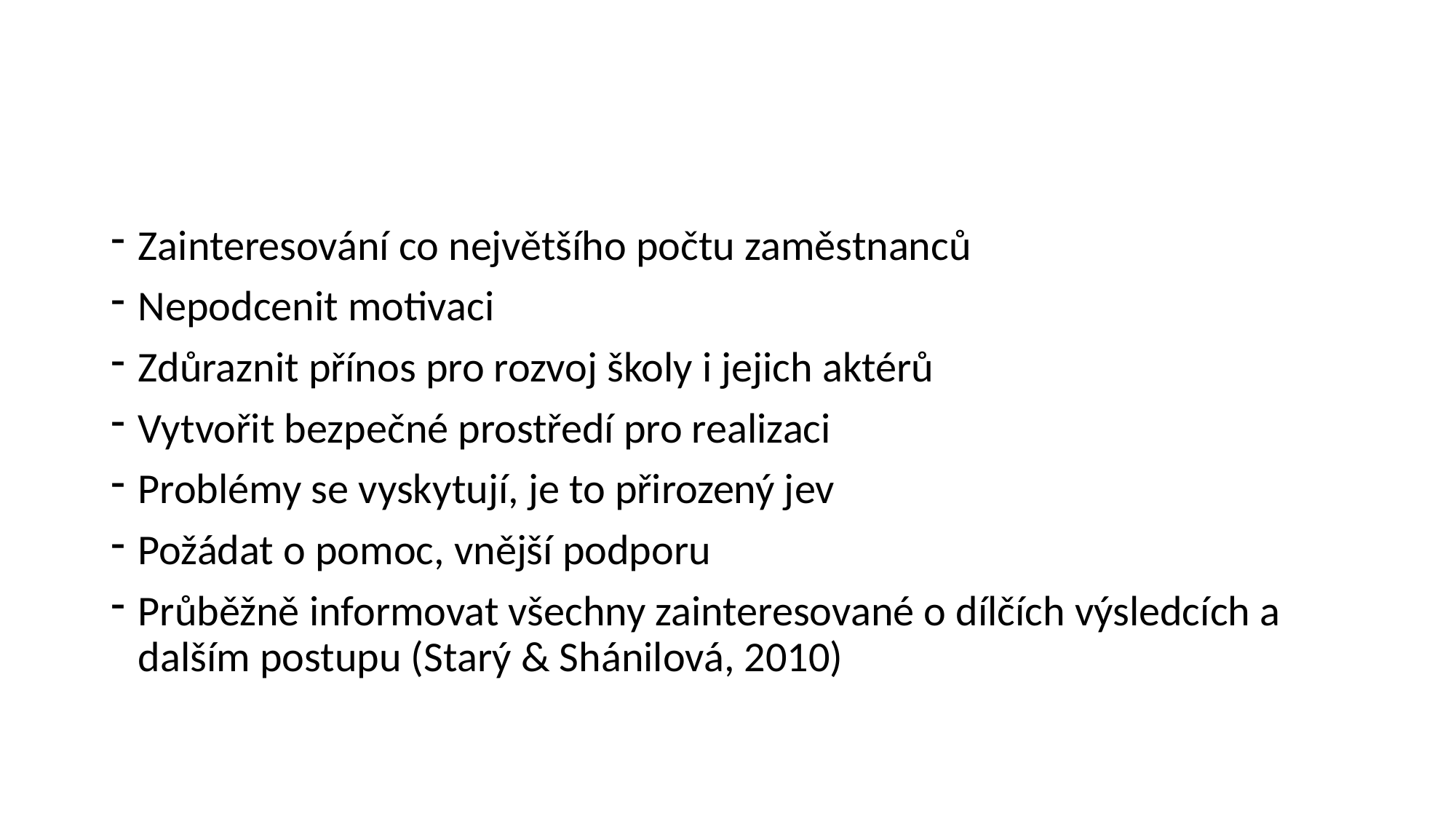

#
Zainteresování co největšího počtu zaměstnanců
Nepodcenit motivaci
Zdůraznit přínos pro rozvoj školy i jejich aktérů
Vytvořit bezpečné prostředí pro realizaci
Problémy se vyskytují, je to přirozený jev
Požádat o pomoc, vnější podporu
Průběžně informovat všechny zainteresované o dílčích výsledcích a dalším postupu (Starý & Shánilová, 2010)